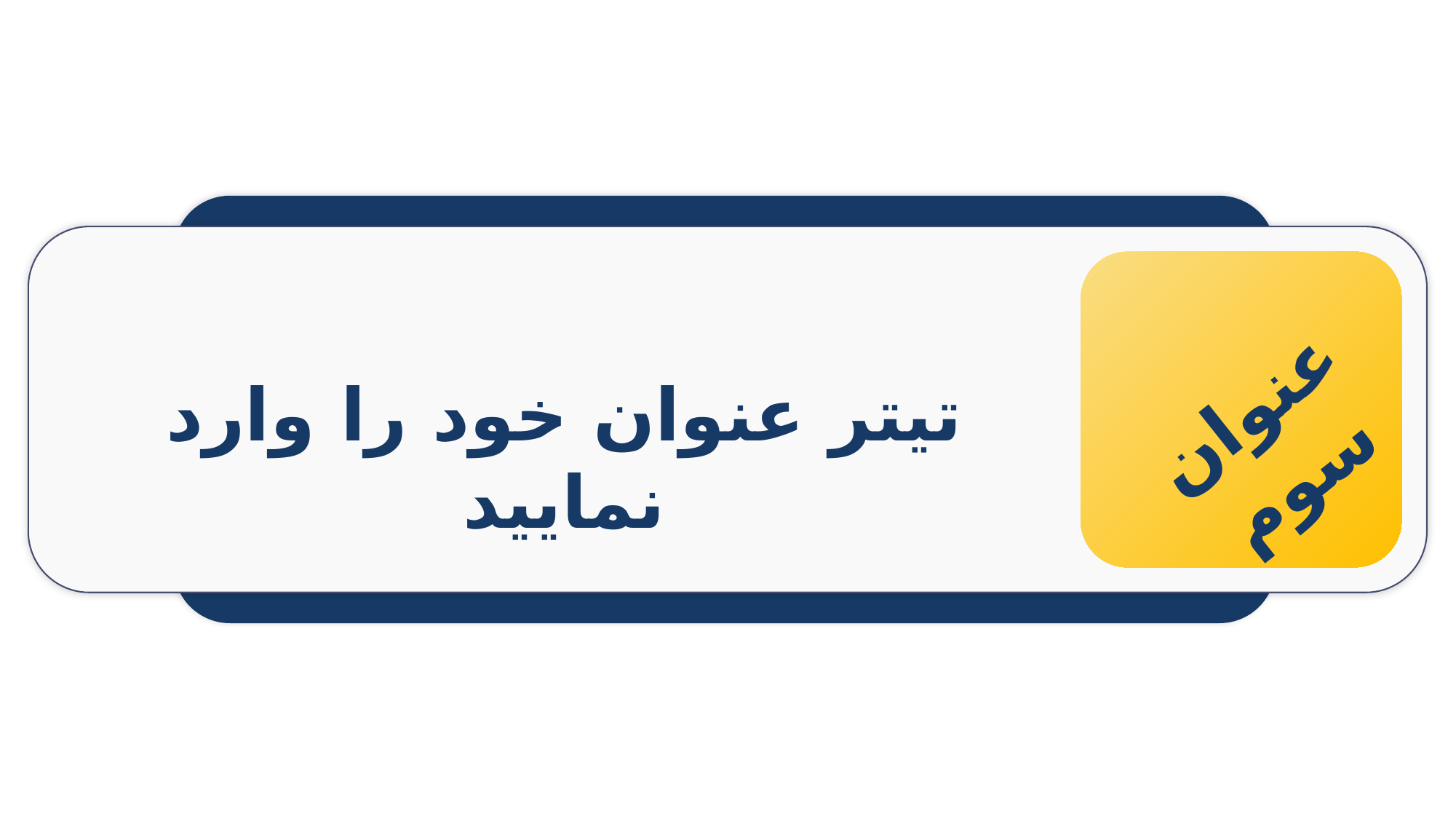

عنوان سوم
تیتر عنوان خود را وارد نمایید